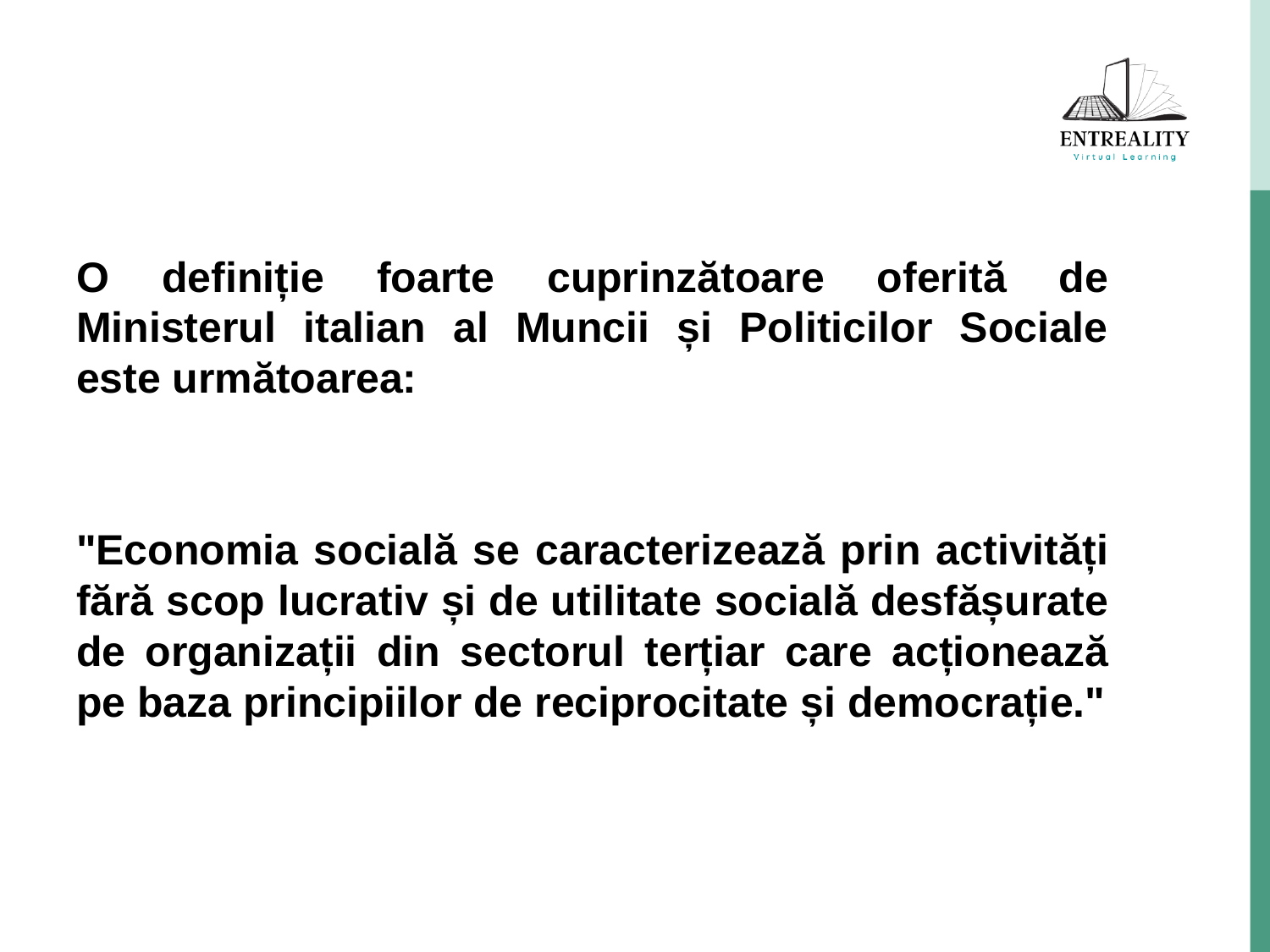

# …
O definiție foarte cuprinzătoare oferită de Ministerul italian al Muncii și Politicilor Sociale este următoarea:

"Economia socială se caracterizează prin activități fără scop lucrativ și de utilitate socială desfășurate de organizații din sectorul terțiar care acționează pe baza principiilor de reciprocitate și democrație."